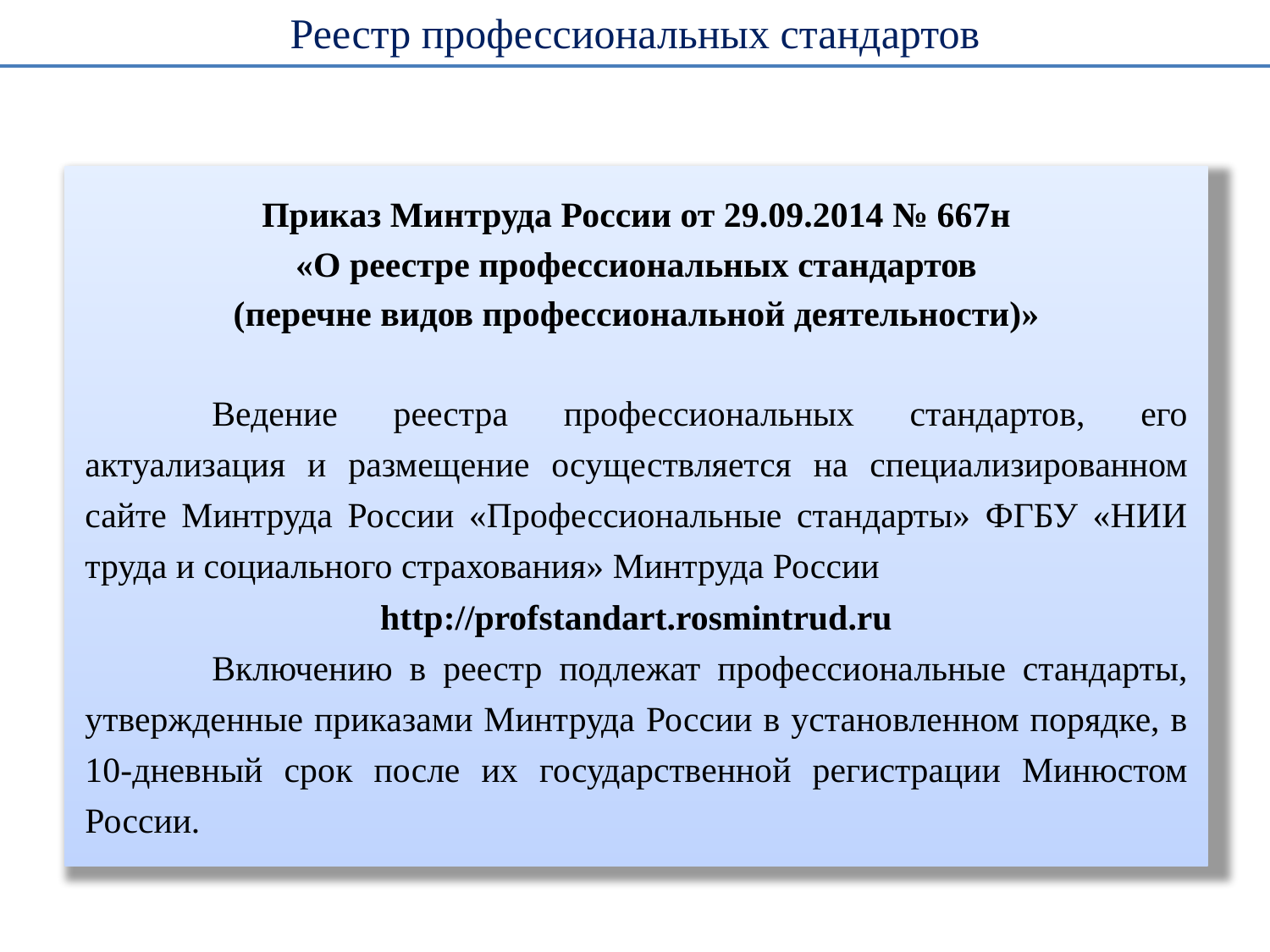

Реестр профессиональных стандартов
Приказ Минтруда России от 29.09.2014 № 667н
«О реестре профессиональных стандартов
(перечне видов профессиональной деятельности)»

	Ведение реестра профессиональных стандартов, его актуализация и размещение осуществляется на специализированном сайте Минтруда России «Профессиональные стандарты» ФГБУ «НИИ труда и социального страхования» Минтруда России
http://profstandart.rosmintrud.ru
	Включению в реестр подлежат профессиональные стандарты, утвержденные приказами Минтруда России в установленном порядке, в 10-дневный срок после их государственной регистрации Минюстом России.